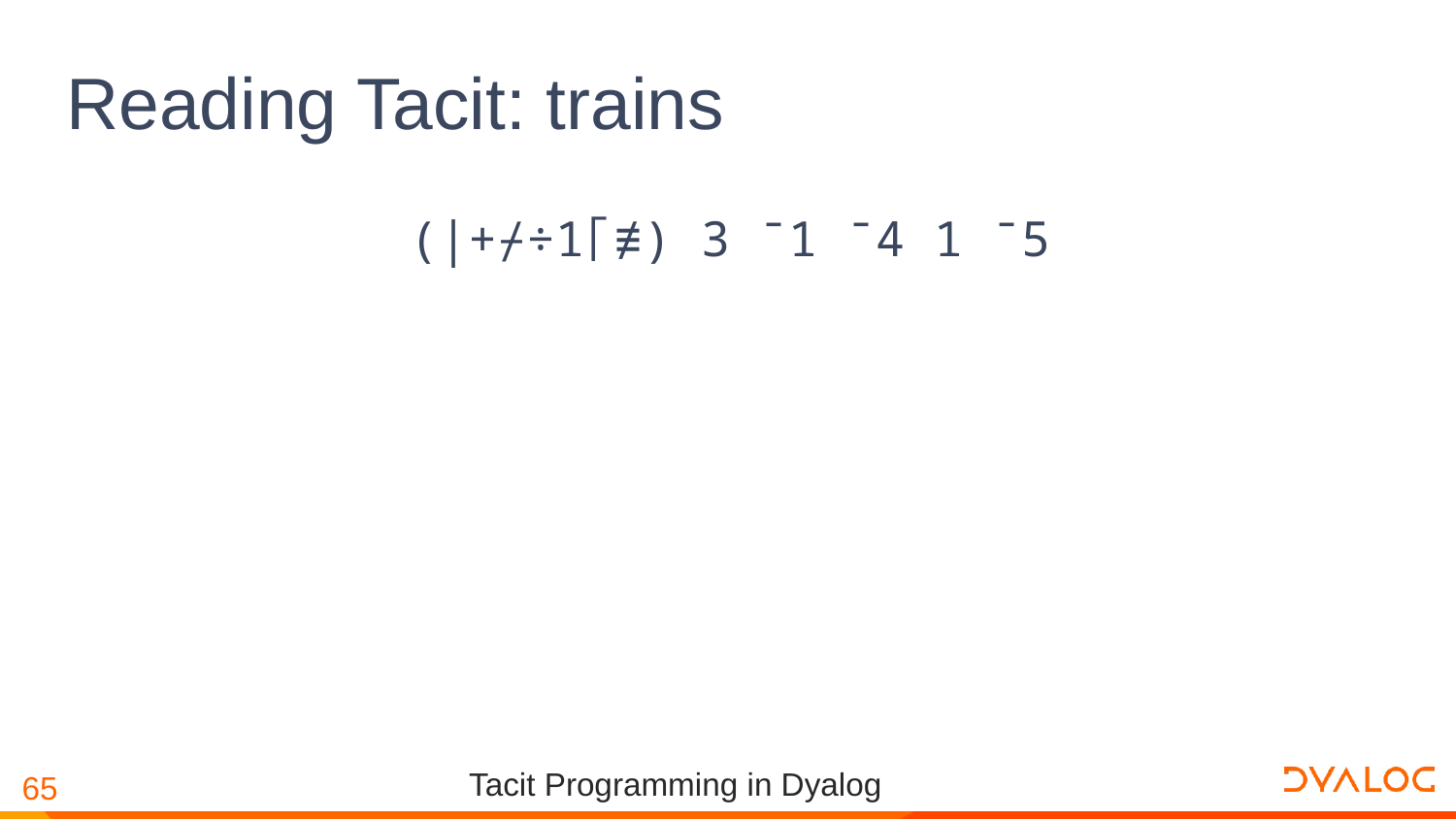

# Reading Tacit: trains
(|+⌿÷1⌈≢) 3 ¯1 ¯4 1 ¯5